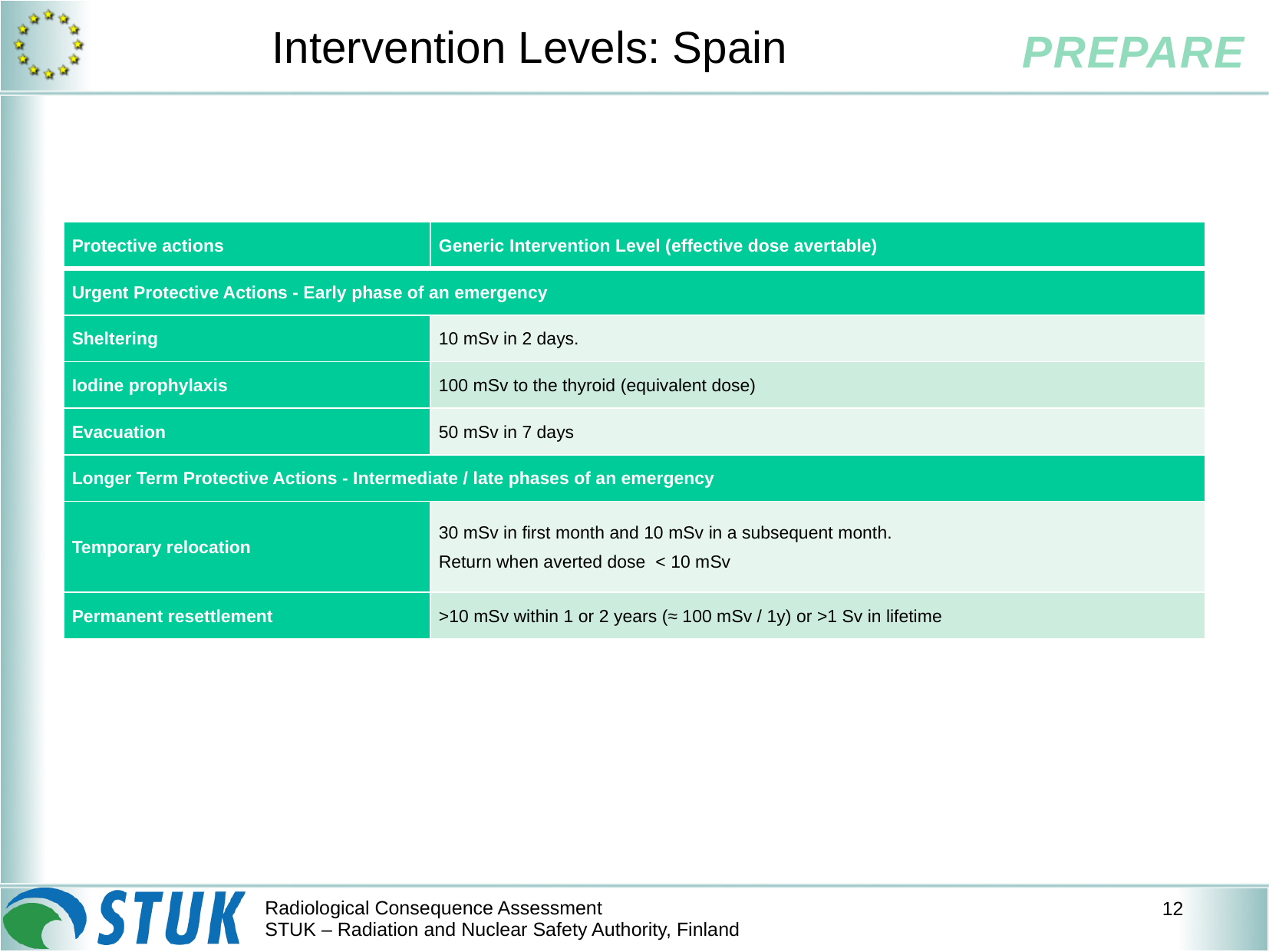

# Intervention Levels: Spain
| Protective actions | Generic Intervention Level (effective dose avertable) |
| --- | --- |
| Urgent Protective Actions - Early phase of an emergency |  |
| Sheltering | 10 mSv in 2 days. |
| Iodine prophylaxis | 100 mSv to the thyroid (equivalent dose) |
| Evacuation | 50 mSv in 7 days |
| Longer Term Protective Actions - Intermediate / late phases of an emergency |  |
| Temporary relocation | 30 mSv in first month and 10 mSv in a subsequent month. Return when averted dose < 10 mSv |
| Permanent resettlement | >10 mSv within 1 or 2 years (≈ 100 mSv / 1y) or >1 Sv in lifetime |